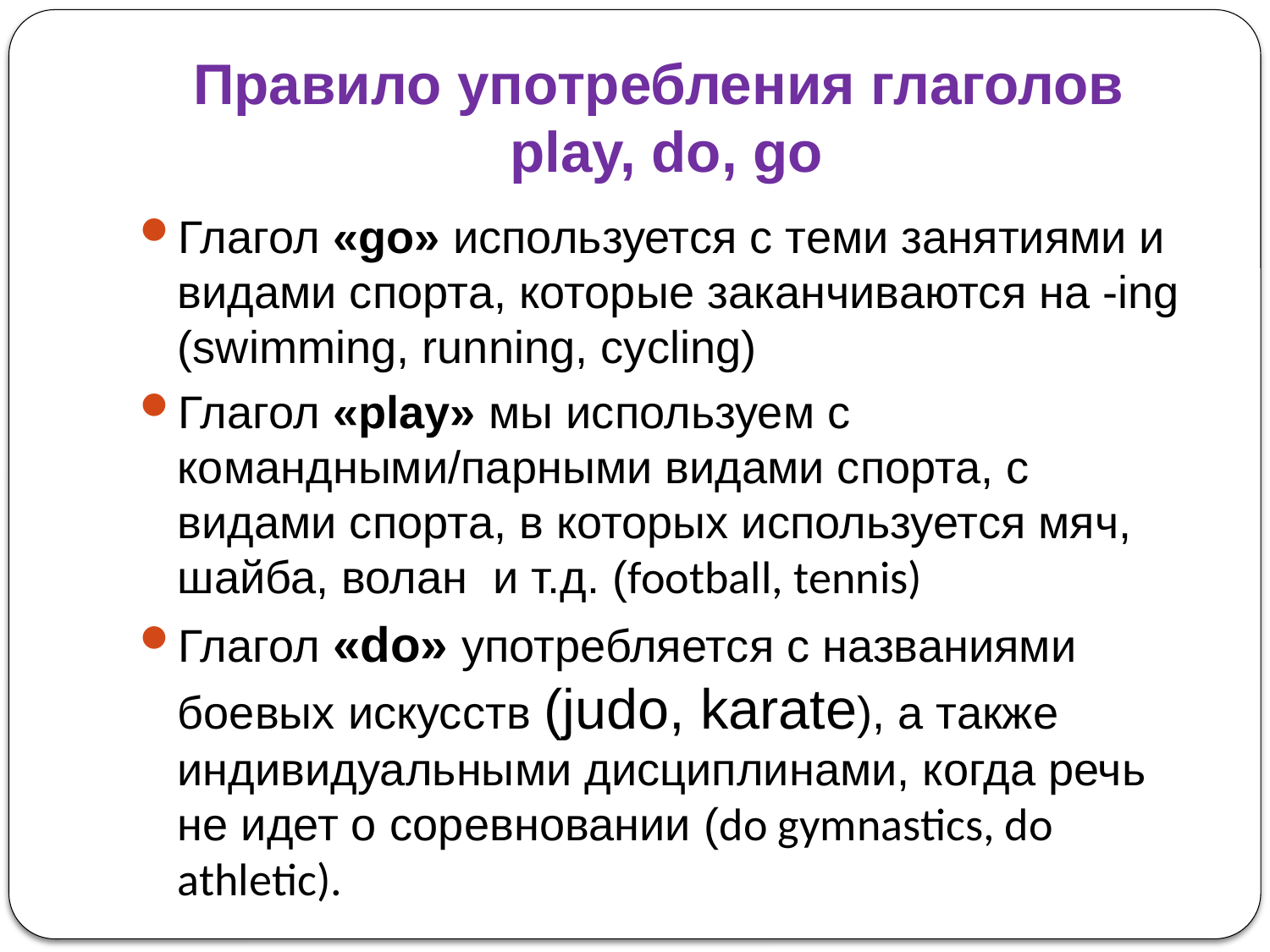

# Правило употребления глаголов play, do, go
Глагол «go» используется с теми занятиями и видами спорта, которые заканчиваются на -ing (swimming, running, cycling)
Глагол «play» мы используем с командными/парными видами спорта, с видами спорта, в которых используется мяч, шайба, волан  и т.д. (football, tennis)
Глагол «do» употребляется с названиями боевых искусств (judo, karate), а также индивидуальными дисциплинами, когда речь не идет о соревновании (do gymnastics, do athletic).